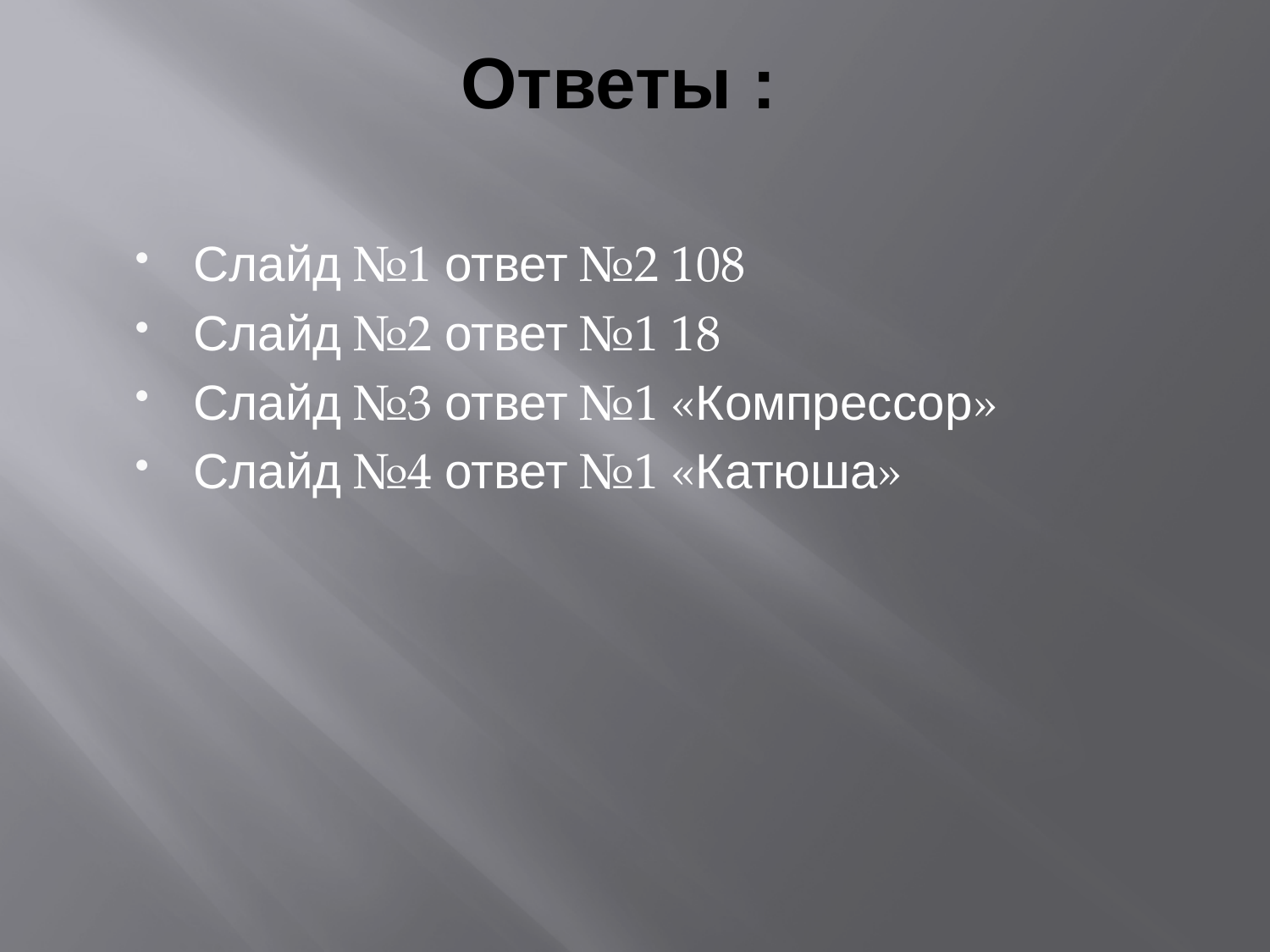

# Ответы :
Слайд №1 ответ №2 108
Слайд №2 ответ №1 18
Слайд №3 ответ №1 «Компрессор»
Слайд №4 ответ №1 «Катюша»